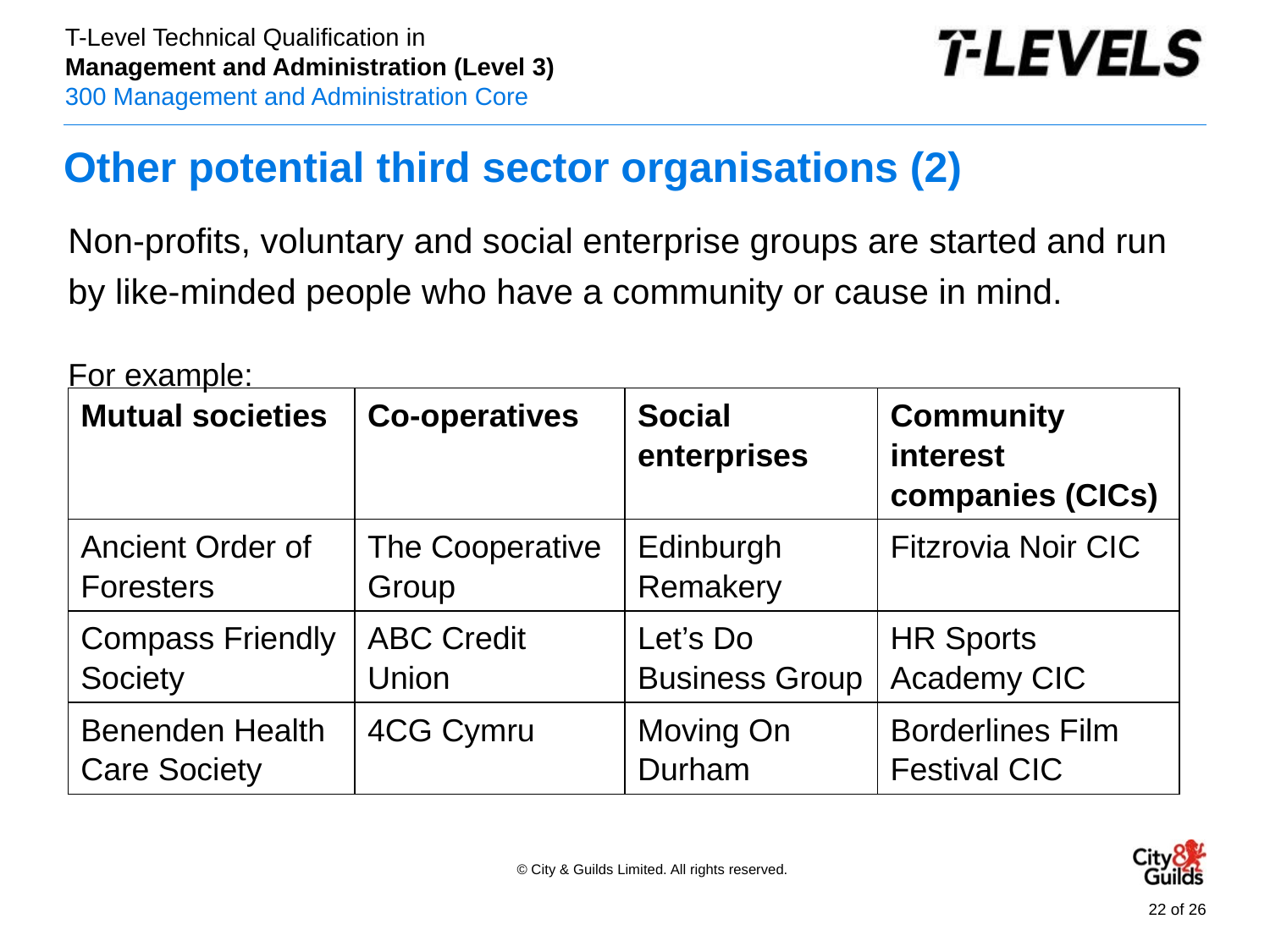

# Other potential third sector organisations (2)
Non-profits, voluntary and social enterprise groups are started and run by like-minded people who have a community or cause in mind.
For example:

| Mutual societies | Co-operatives | Social enterprises | Community interest companies (CICs) |
| --- | --- | --- | --- |
| Ancient Order of Foresters | The Cooperative Group | Edinburgh Remakery | Fitzrovia Noir CIC |
| Compass Friendly Society | ABC Credit Union | Let’s Do Business Group | HR Sports Academy CIC |
| Benenden Health Care Society | 4CG Cymru | Moving On Durham | Borderlines Film Festival CIC |